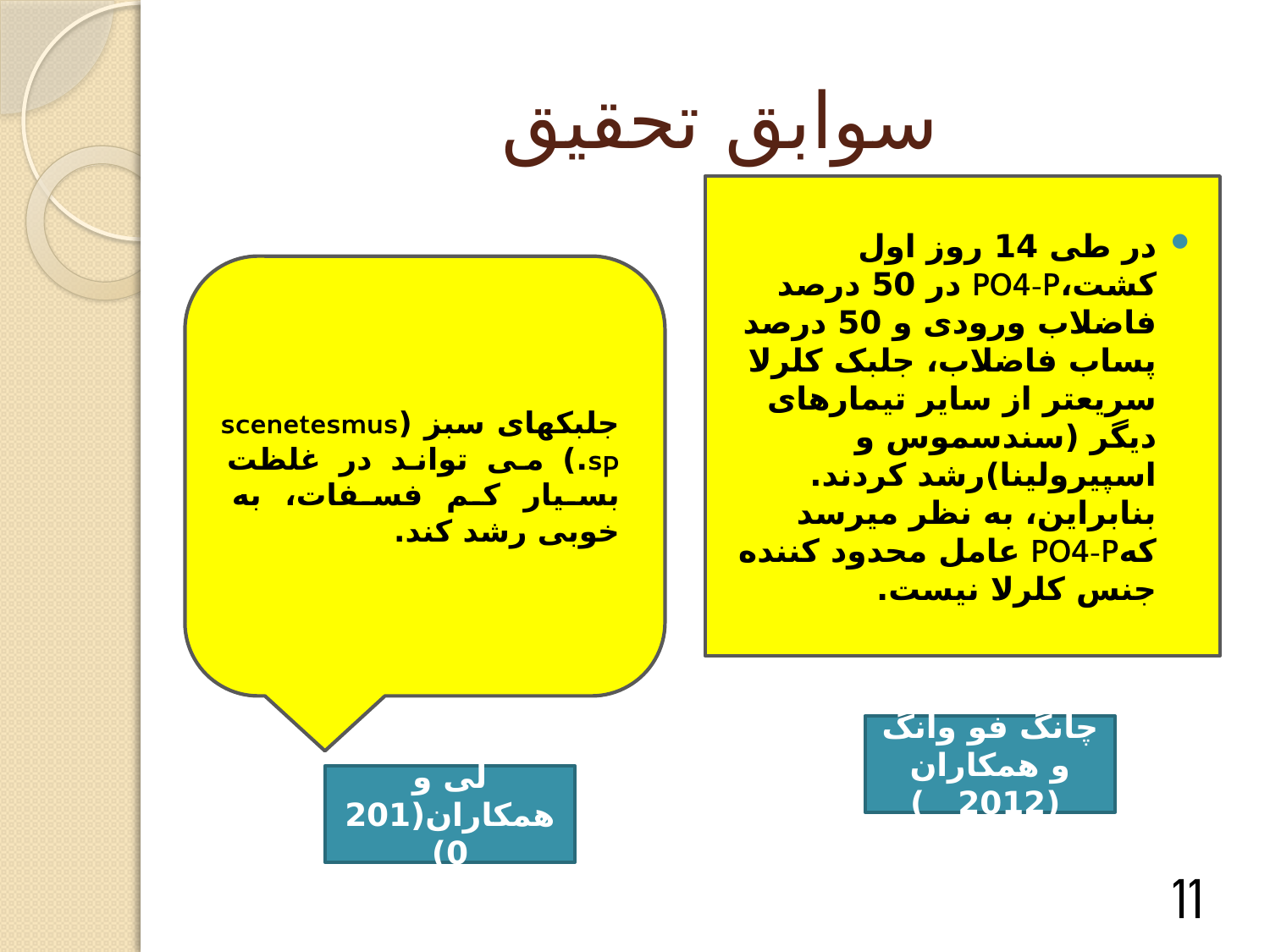

# سوابق تحقیق
در طی 14 روز اول کشت،PO4-P در 50 درصد فاضلاب ورودی و 50 درصد پساب فاضلاب، جلبک کلرلا سریعتر از سایر تیمارهای دیگر (سندسموس و اسپیرولینا)رشد کردند. بنابراین، به نظر میرسد کهPO4-P عامل محدود کننده جنس کلرلا نیست.
جلبکهای سبز (scenetesmus sp.) می تواند در غلظت بسیار کم فسفات، به خوبی رشد کند.
چانگ فو وانگ و همکاران (2012   )
لی و همکاران(2010)
11